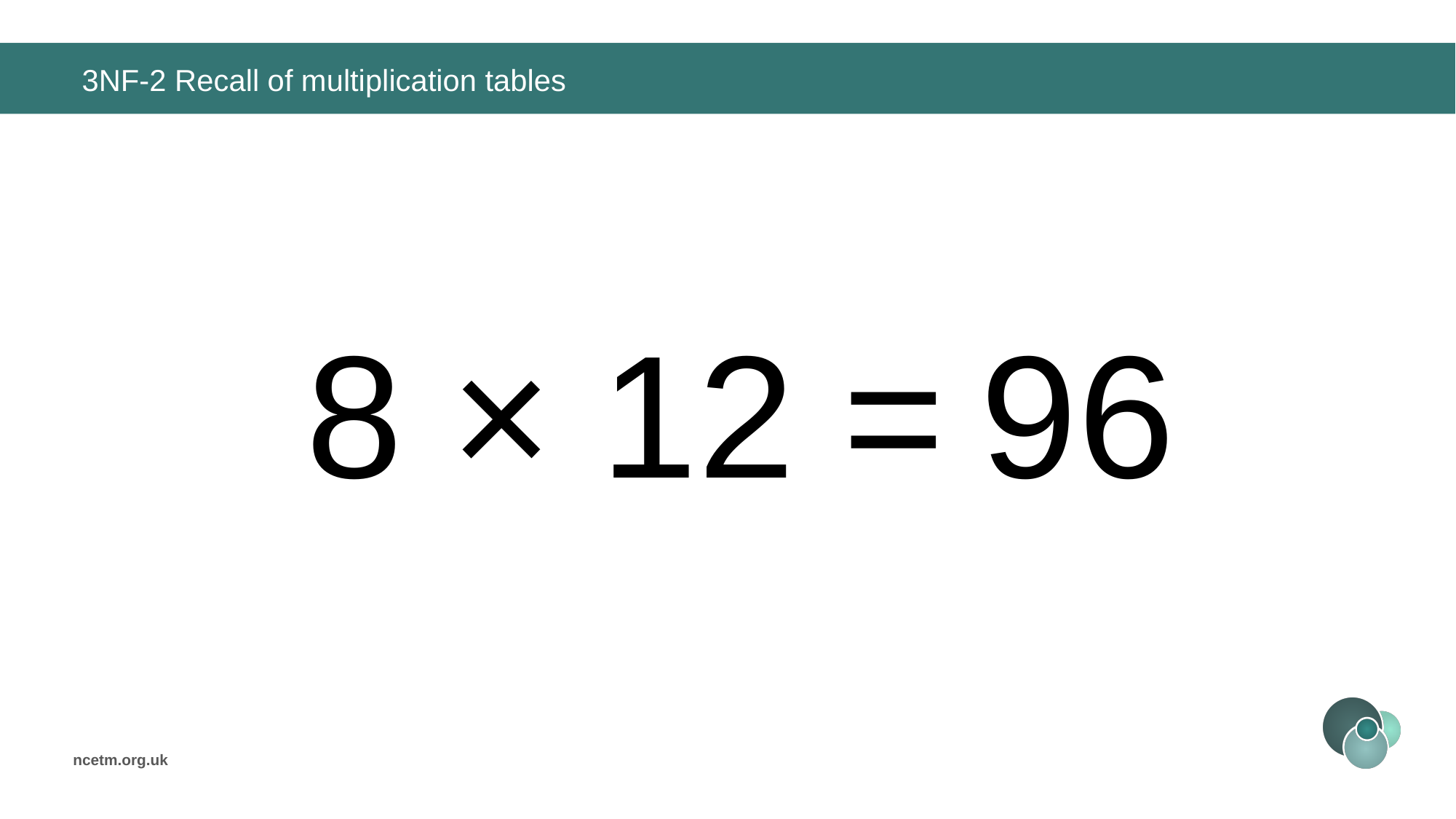

# 3NF-2 Recall of multiplication tables
8 × 12 =
96